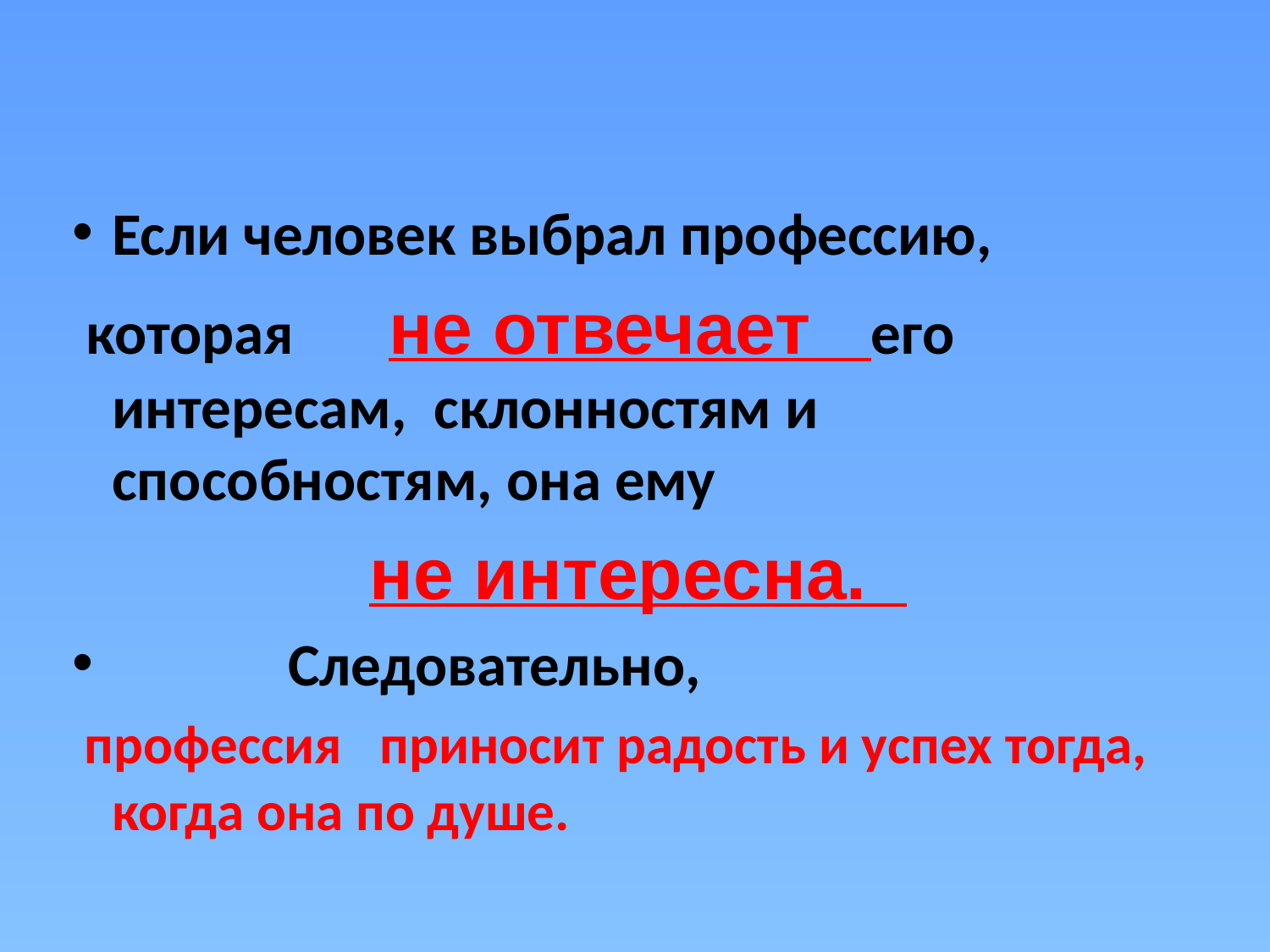

#
Если человек выбрал профессию,
 которая       не отвечает   его интересам,  склонностям и  способностям, она ему
                  не интересна.
             Следовательно,
 профессия   приносит радость и успех тогда, когда она по душе.